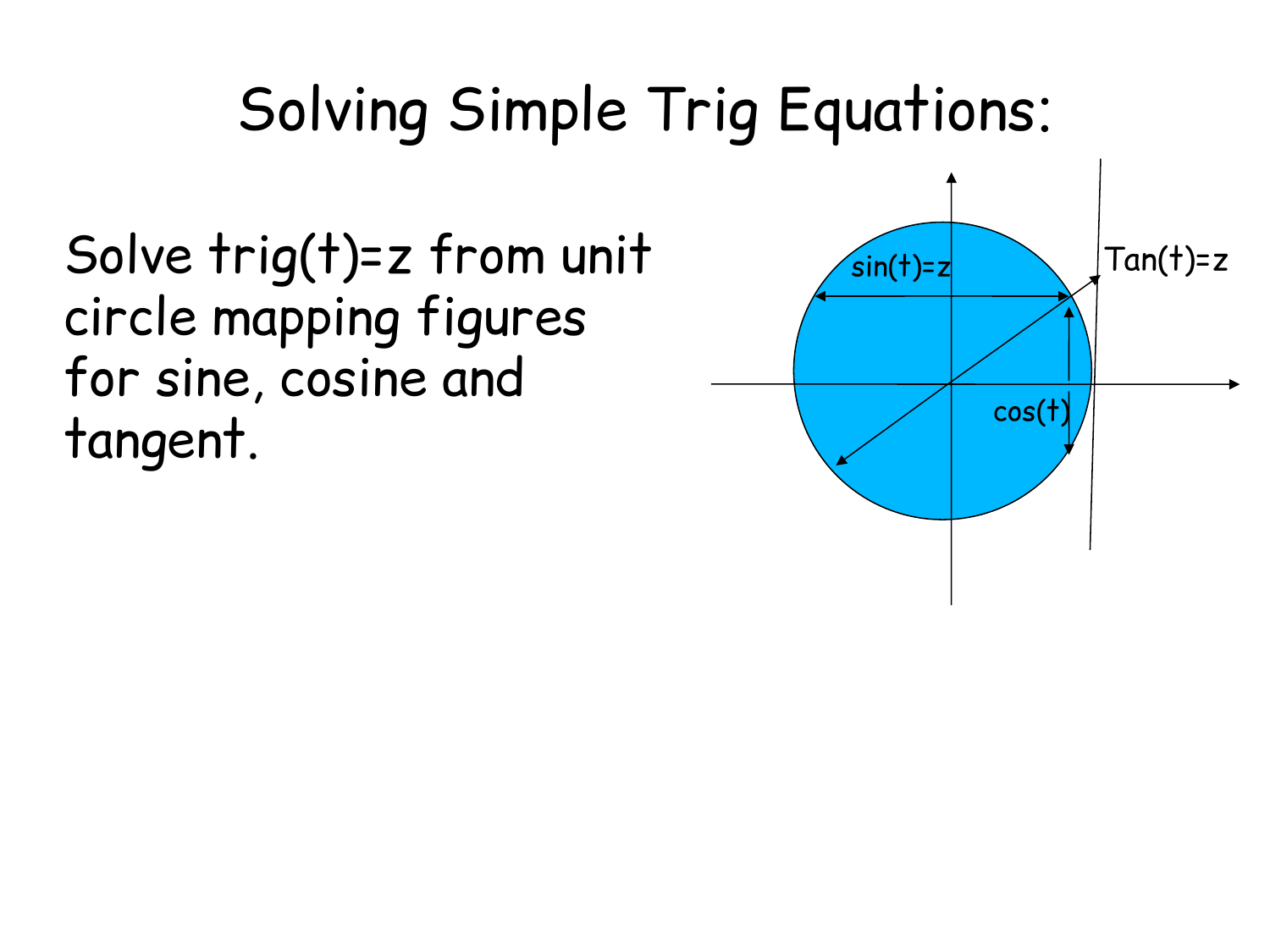

Solving Simple Trig Equations:

Solve trig(t)=z from unit circle mapping figures for sine, cosine and tangent.

Tan(t)=z
sin(t)=z

cos(t)